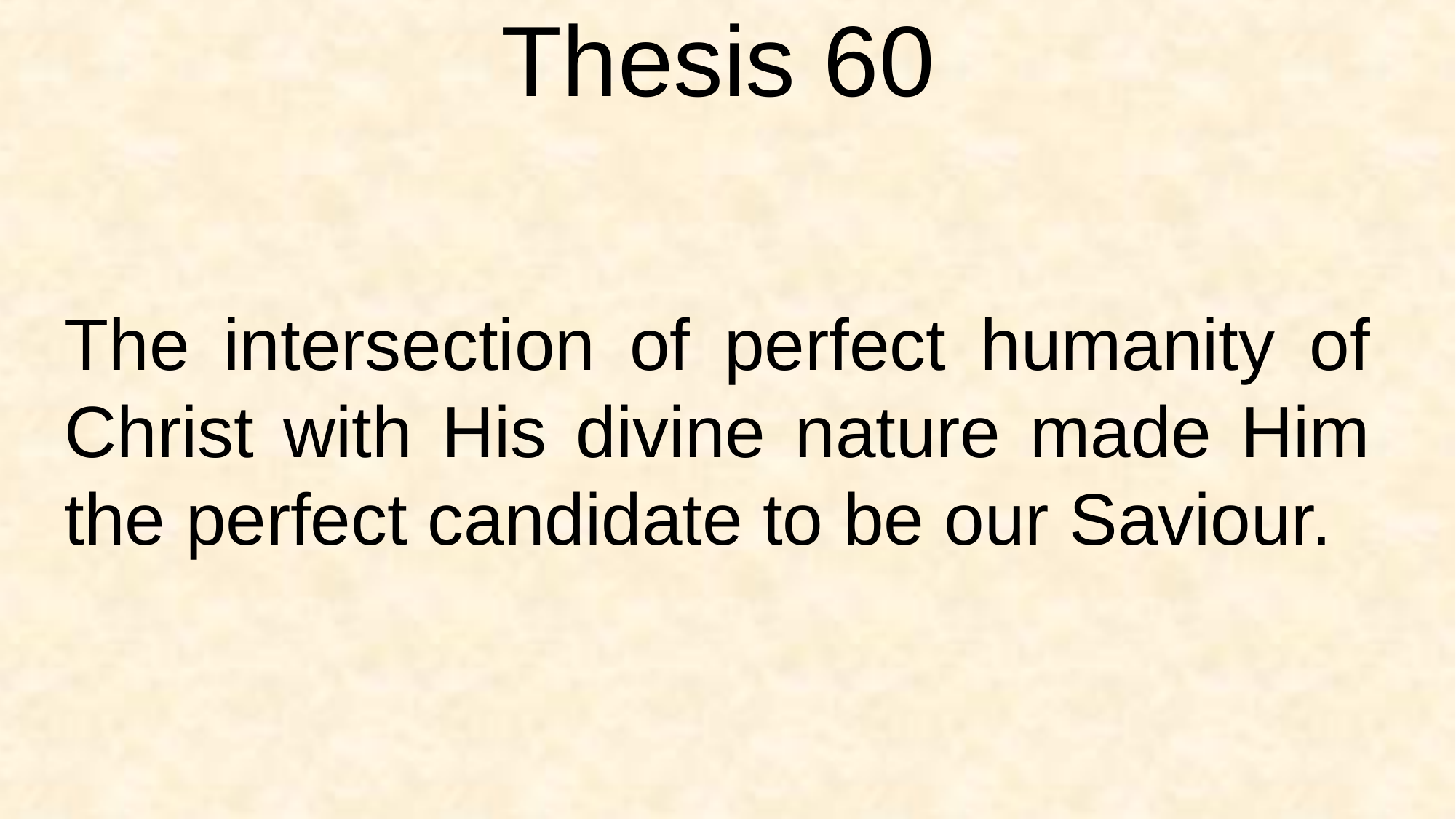

Thesis 60

The intersection of perfect humanity of Christ with His divine nature made Him the perfect candidate to be our Saviour.